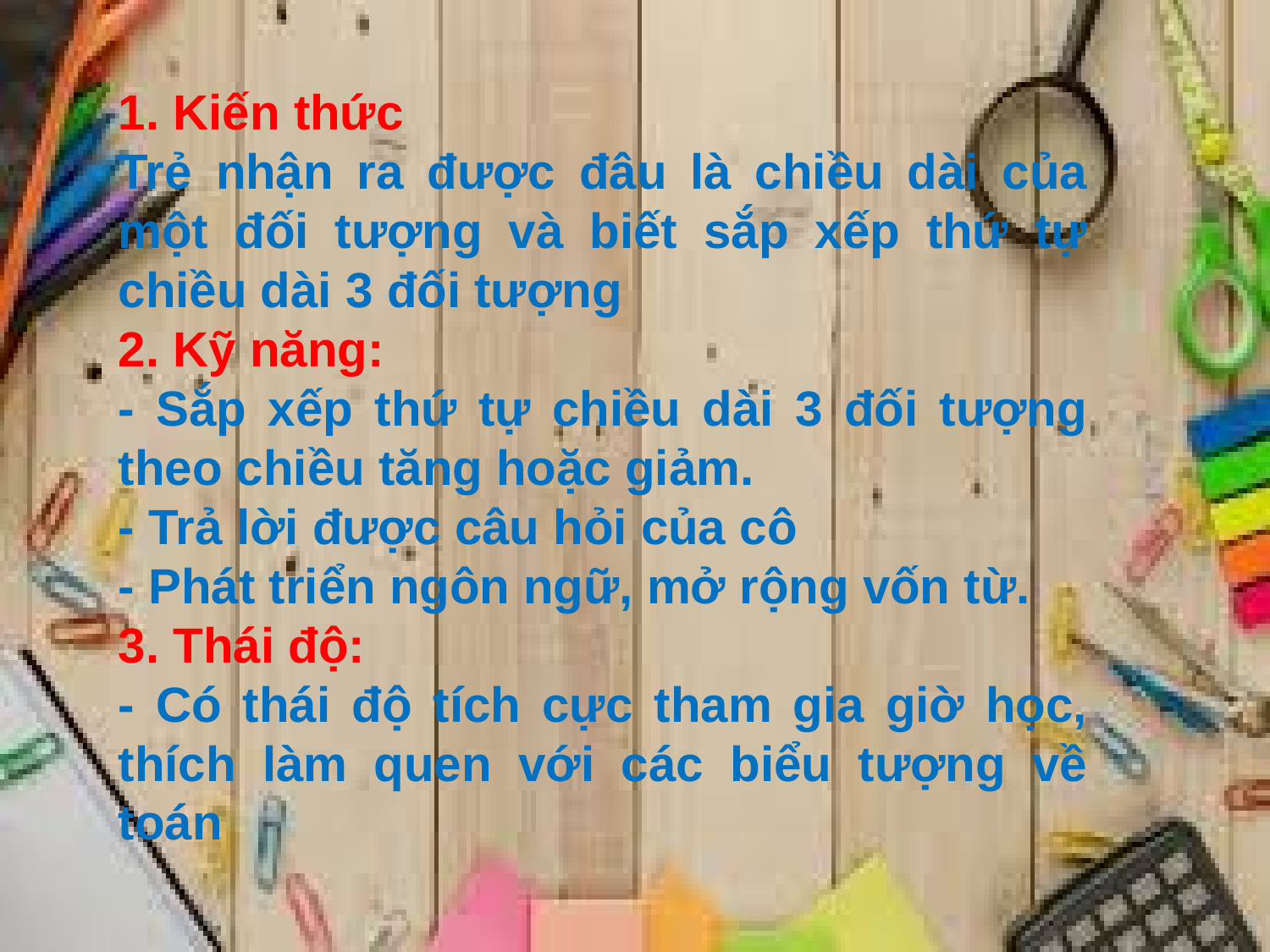

1. Kiến thức
Trẻ nhận ra được đâu là chiều dài của một đối tượng và biết sắp xếp thứ tự chiều dài 3 đối tượng
2. Kỹ năng:
- Sắp xếp thứ tự chiều dài 3 đối tượng theo chiều tăng hoặc giảm.
- Trả lời được câu hỏi của cô
- Phát triển ngôn ngữ, mở rộng vốn từ.
3. Thái độ:
- Có thái độ tích cực tham gia giờ học, thích làm quen với các biểu tượng về toán